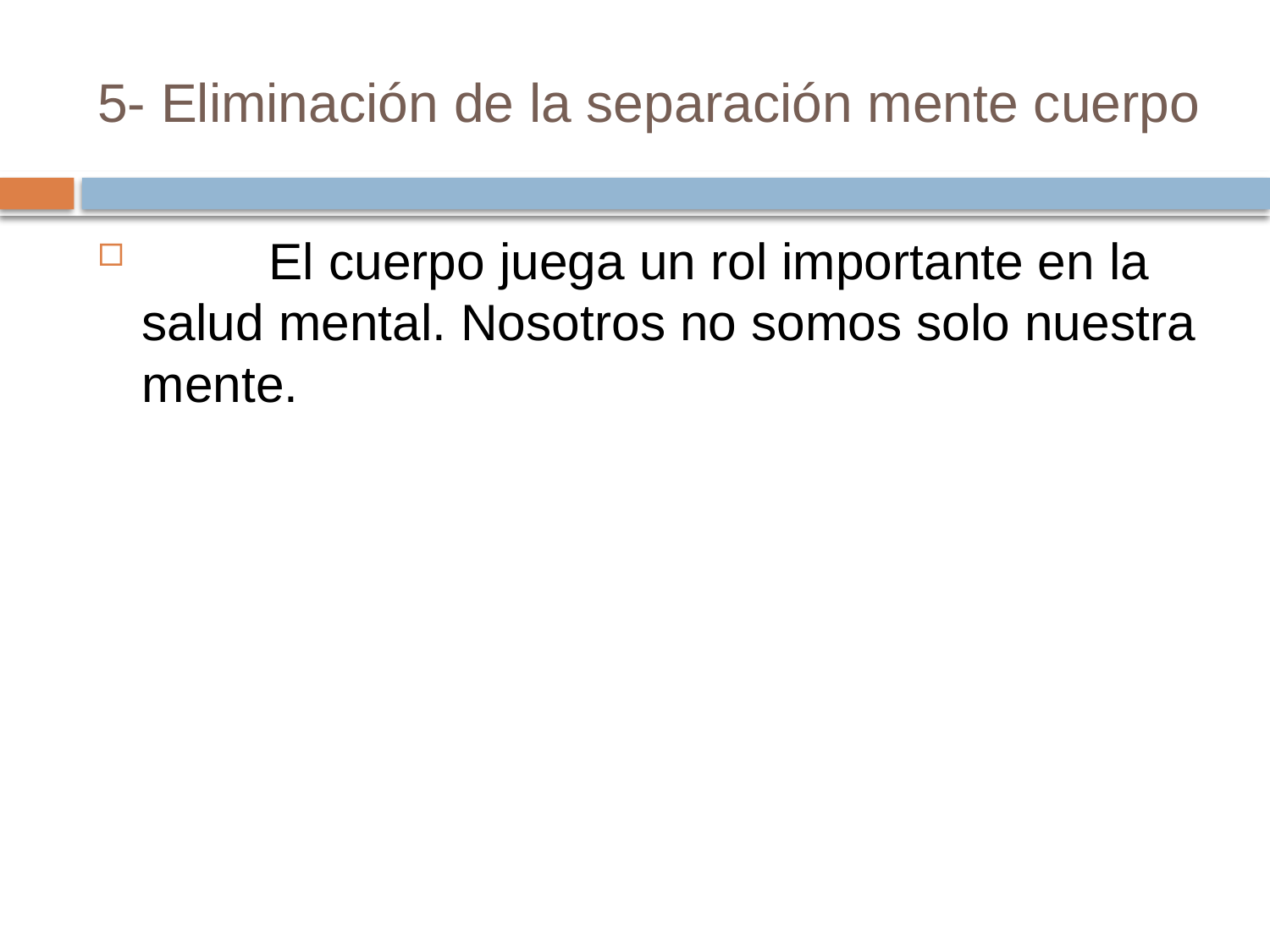

# 5- Eliminación de la separación mente cuerpo
	El cuerpo juega un rol importante en la salud mental. Nosotros no somos solo nuestra mente.